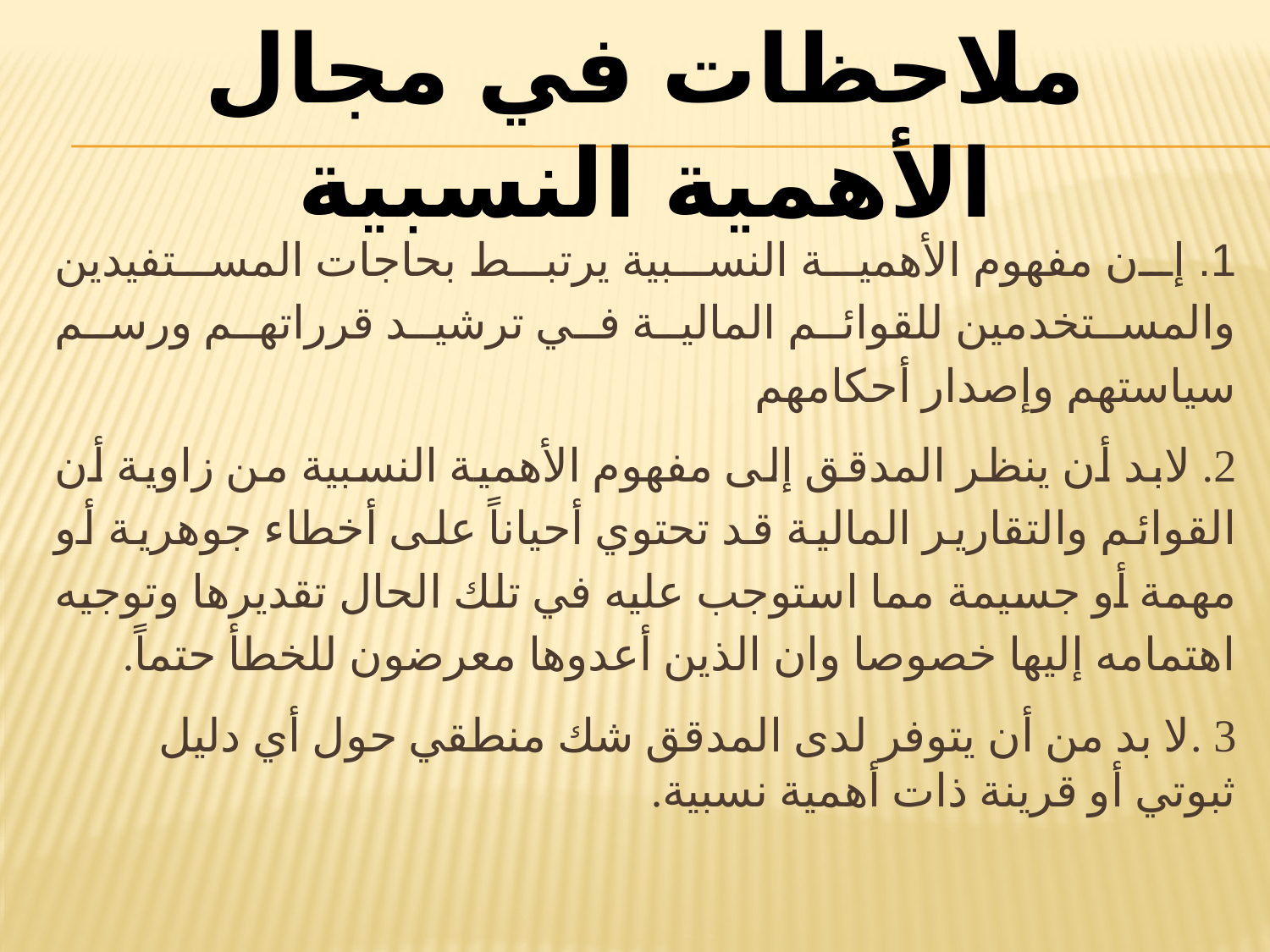

# ملاحظات في مجال الأهمية النسبية
1. إن مفهوم الأهمية النسبية يرتبط بحاجات المستفيدين والمستخدمين للقوائم المالية في ترشيد قرراتهم ورسم سياستهم وإصدار أحكامهم
2. لابد أن ينظر المدقق إلى مفهوم الأهمية النسبية من زاوية أن القوائم والتقارير المالية قد تحتوي أحياناً على أخطاء جوهرية أو مهمة أو جسيمة مما استوجب عليه في تلك الحال تقديرها وتوجيه اهتمامه إليها خصوصا وان الذين أعدوها معرضون للخطأ حتماً.
3 .لا بد من أن يتوفر لدى المدقق شك منطقي حول أي دليل ثبوتي أو قرينة ذات أهمية نسبية.